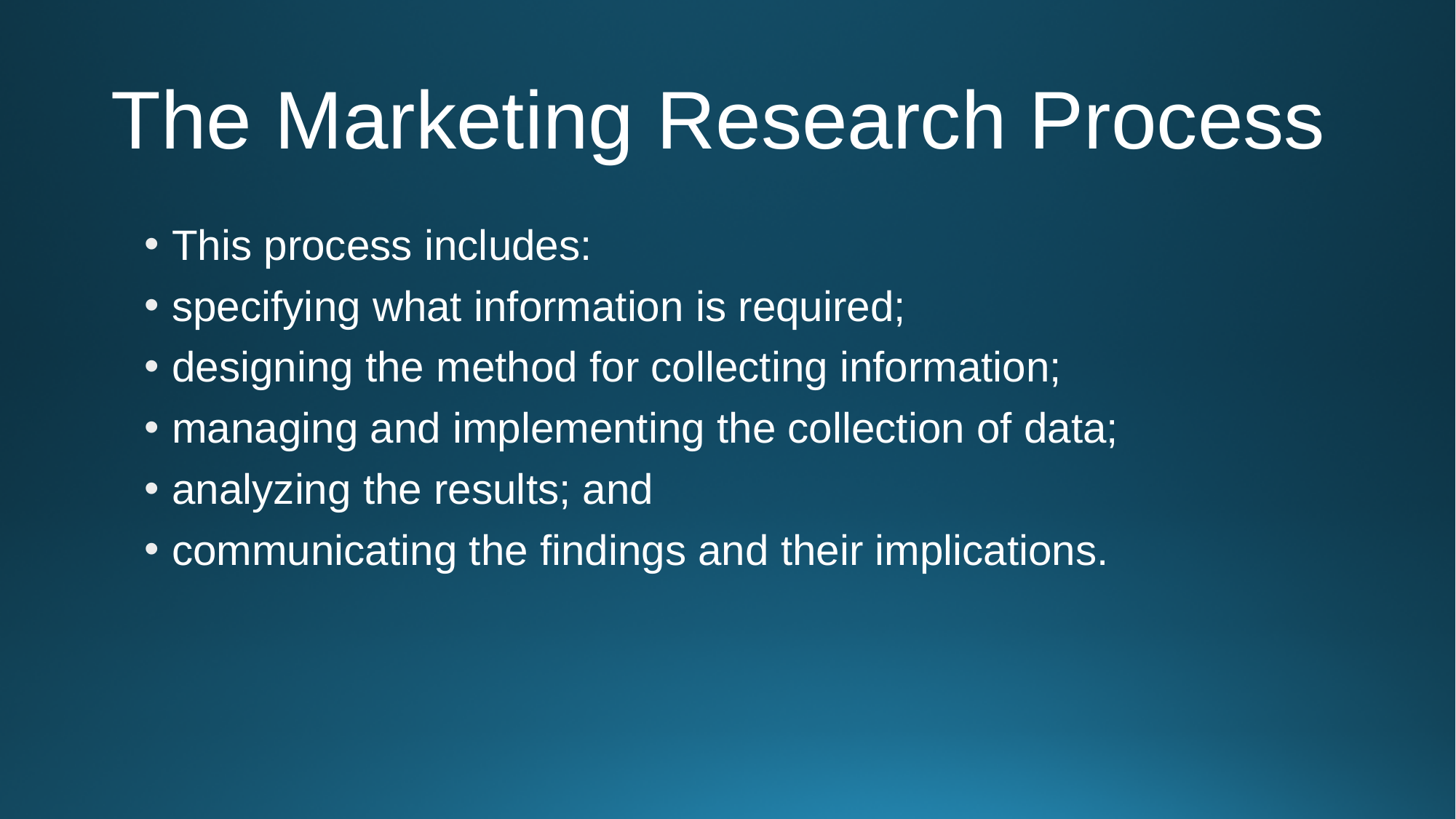

# The Marketing Research Process

This process includes:
specifying what information is required;
designing the method for collecting information;
managing and implementing the collection of data;
analyzing the results; and
communicating the findings and their implications.